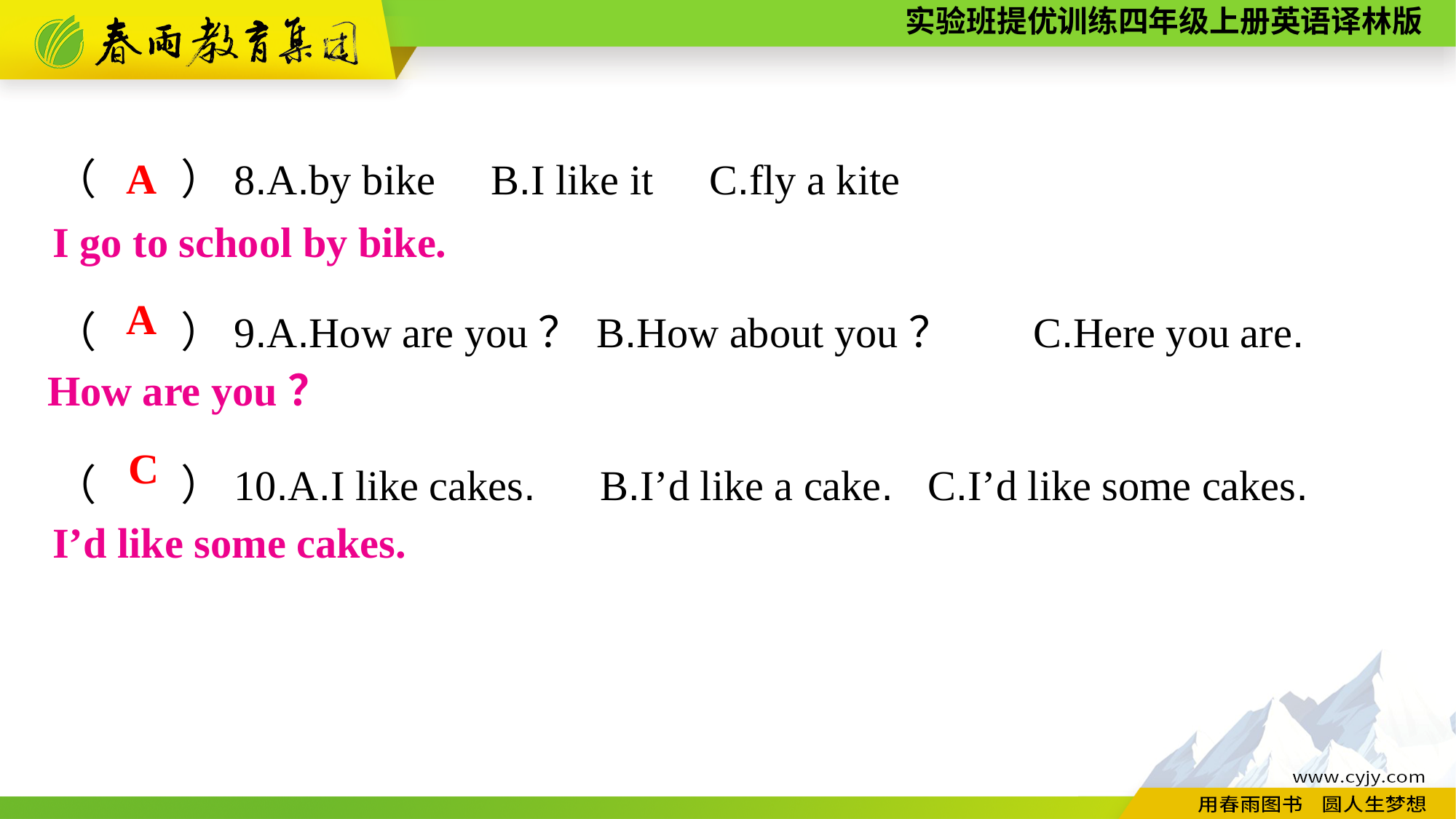

（　　）8.A.by bike	B.I like it	C.fly a kite

（　　）9.A.How are you？	B.How about you？	C.Here you are.

（　　）10.A.I like cakes. 	B.I’d like a cake.	C.I’d like some cakes.
A
I go to school by bike.
A
How are you？
C
I’d like some cakes.